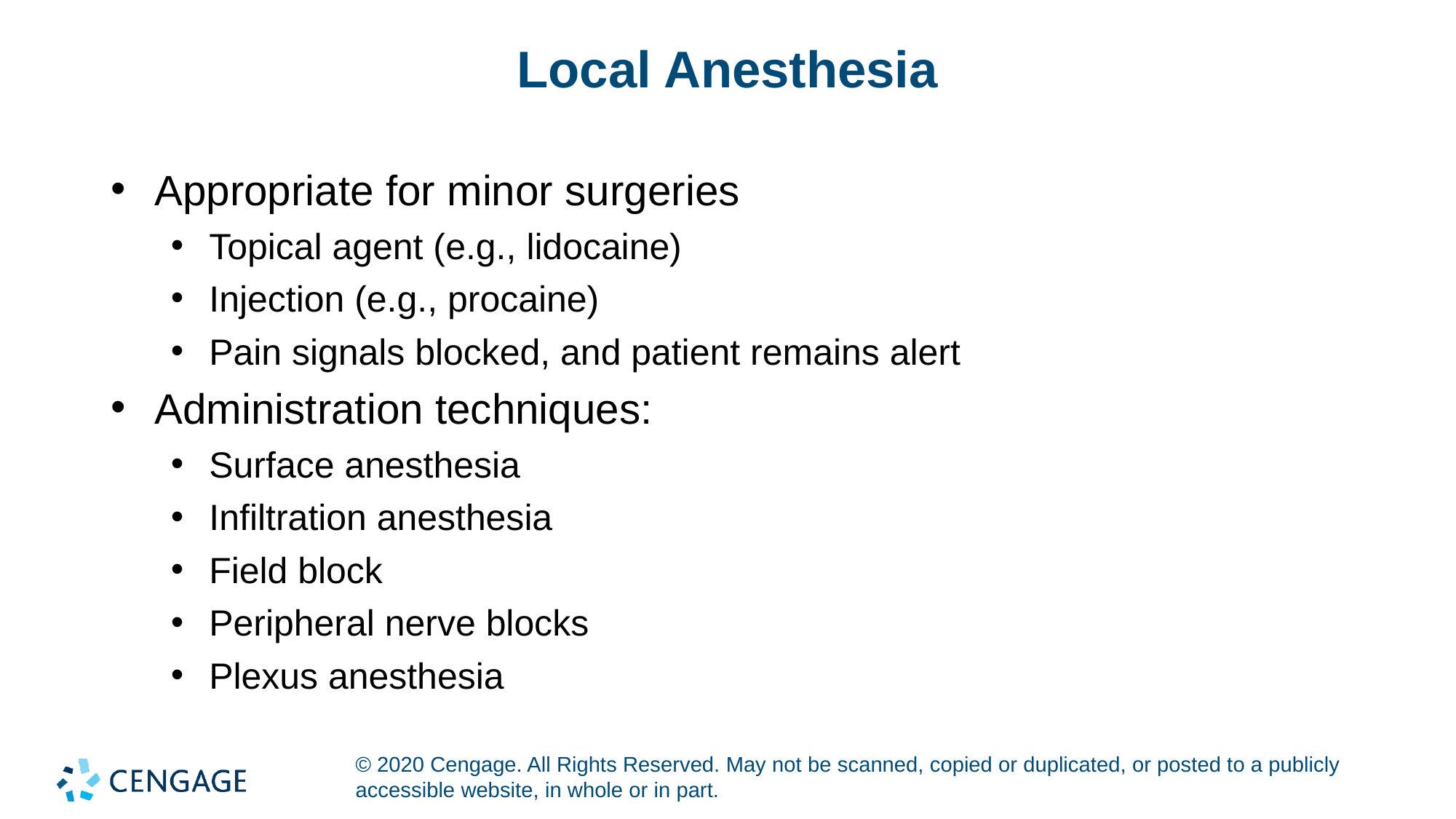

# Local Anesthesia
Appropriate for minor surgeries
Topical agent (e.g., lidocaine)
Injection (e.g., procaine)
Pain signals blocked, and patient remains alert
Administration techniques:
Surface anesthesia
Infiltration anesthesia
Field block
Peripheral nerve blocks
Plexus anesthesia